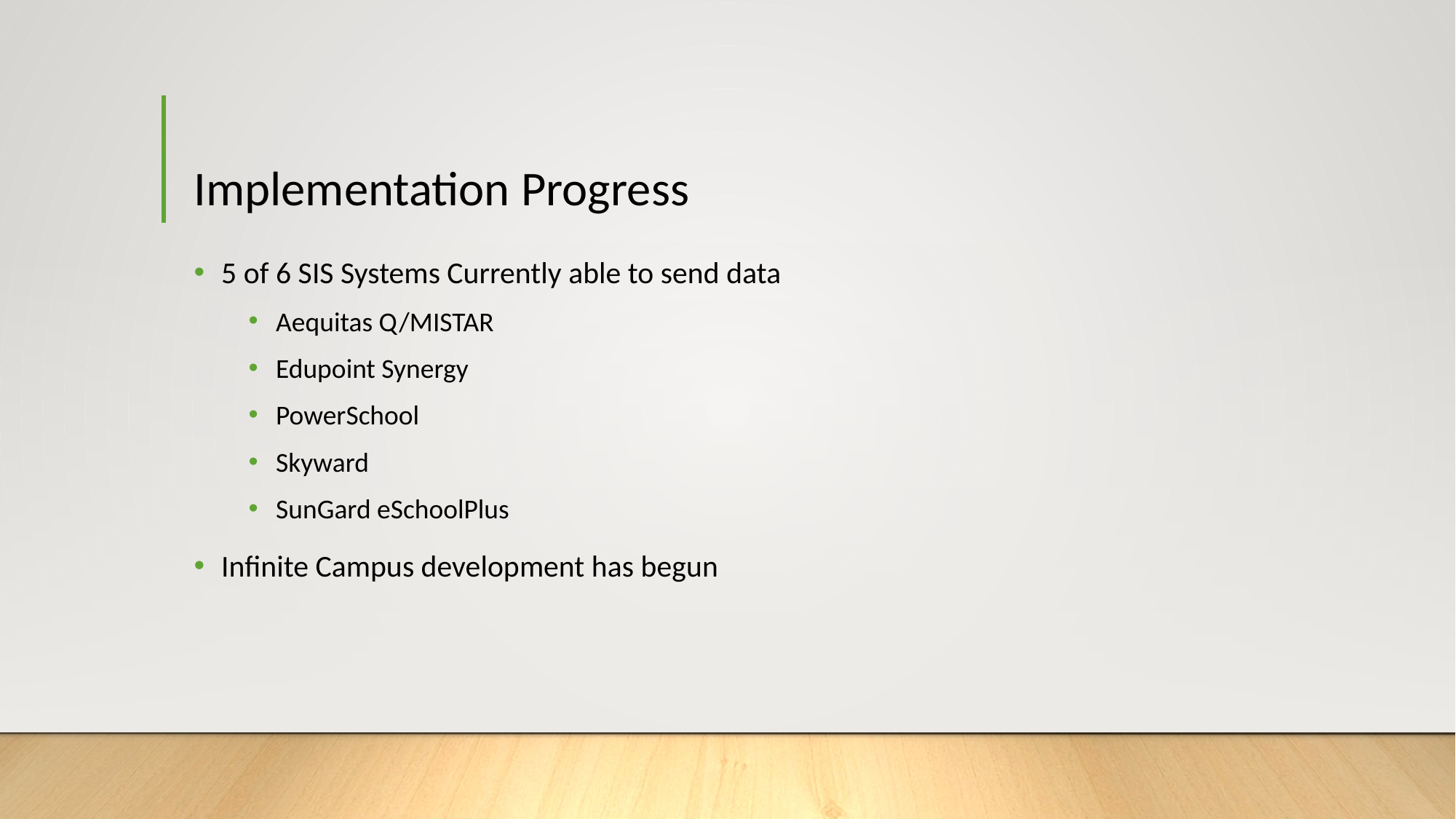

# Implementation Progress
5 of 6 SIS Systems Currently able to send data
Aequitas Q/MISTAR
Edupoint Synergy
PowerSchool
Skyward
SunGard eSchoolPlus
Infinite Campus development has begun